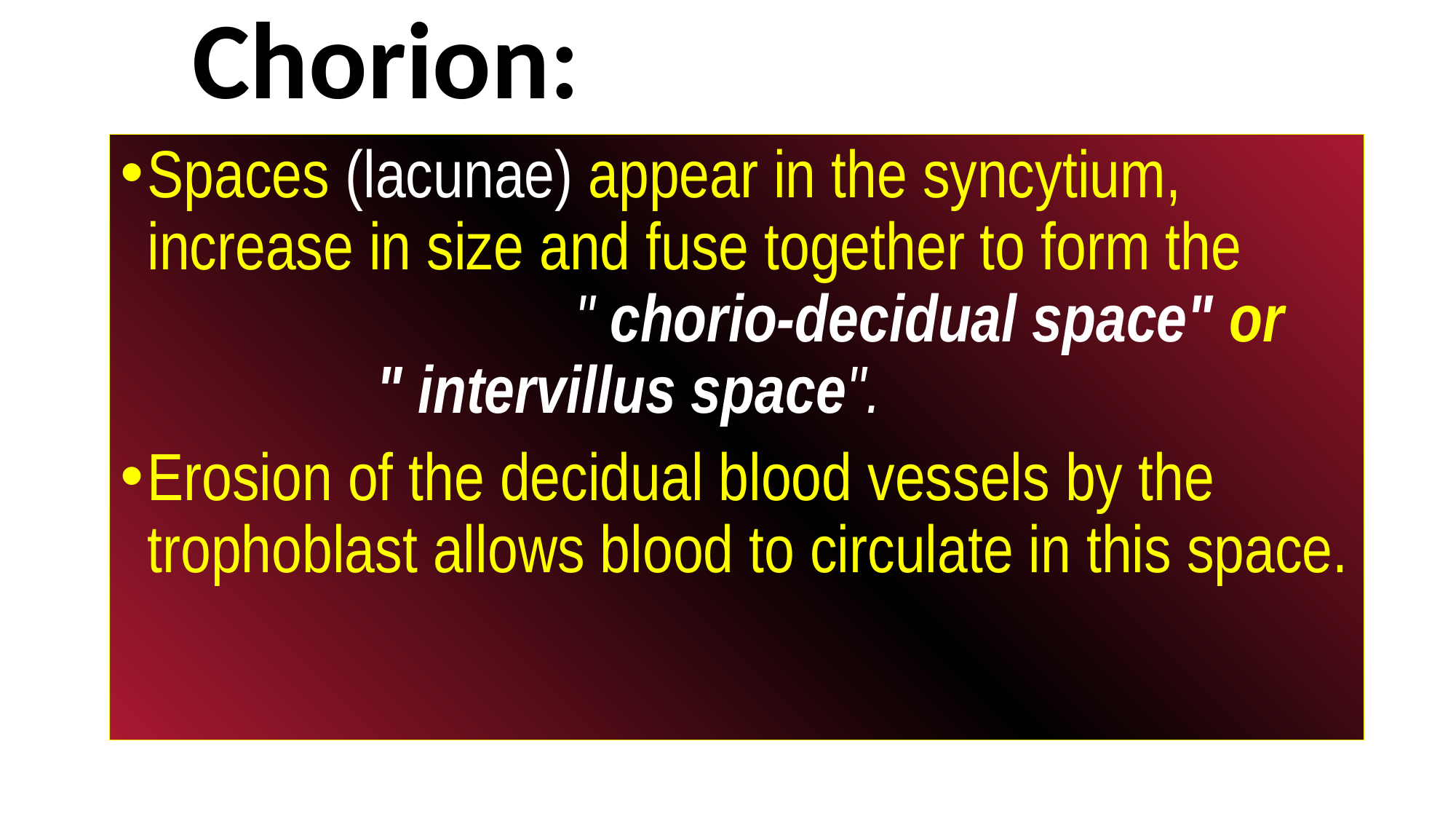

Chorion:
Spaces (lacunae) appear in the syncytium, increase in size and fuse together to form the                                    " chorio-decidual space" or                    " intervillus space".
Erosion of the decidual blood vessels by the trophoblast allows blood to circulate in this space.